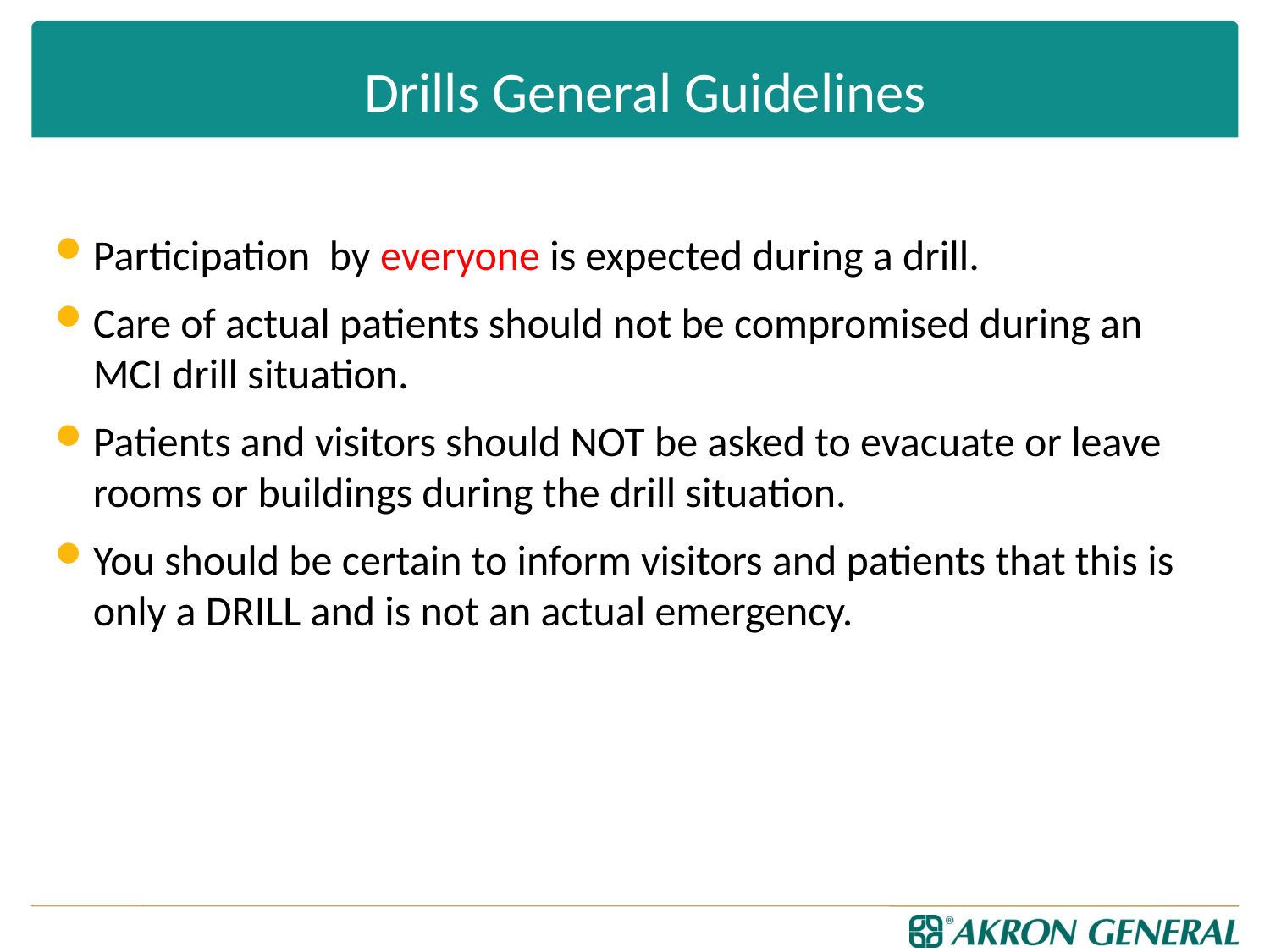

# Drills General Guidelines

Participation  by everyone is expected during a drill.
Care of actual patients should not be compromised during an MCI drill situation.
Patients and visitors should NOT be asked to evacuate or leave rooms or buildings during the drill situation.
You should be certain to inform visitors and patients that this is only a DRILL and is not an actual emergency.